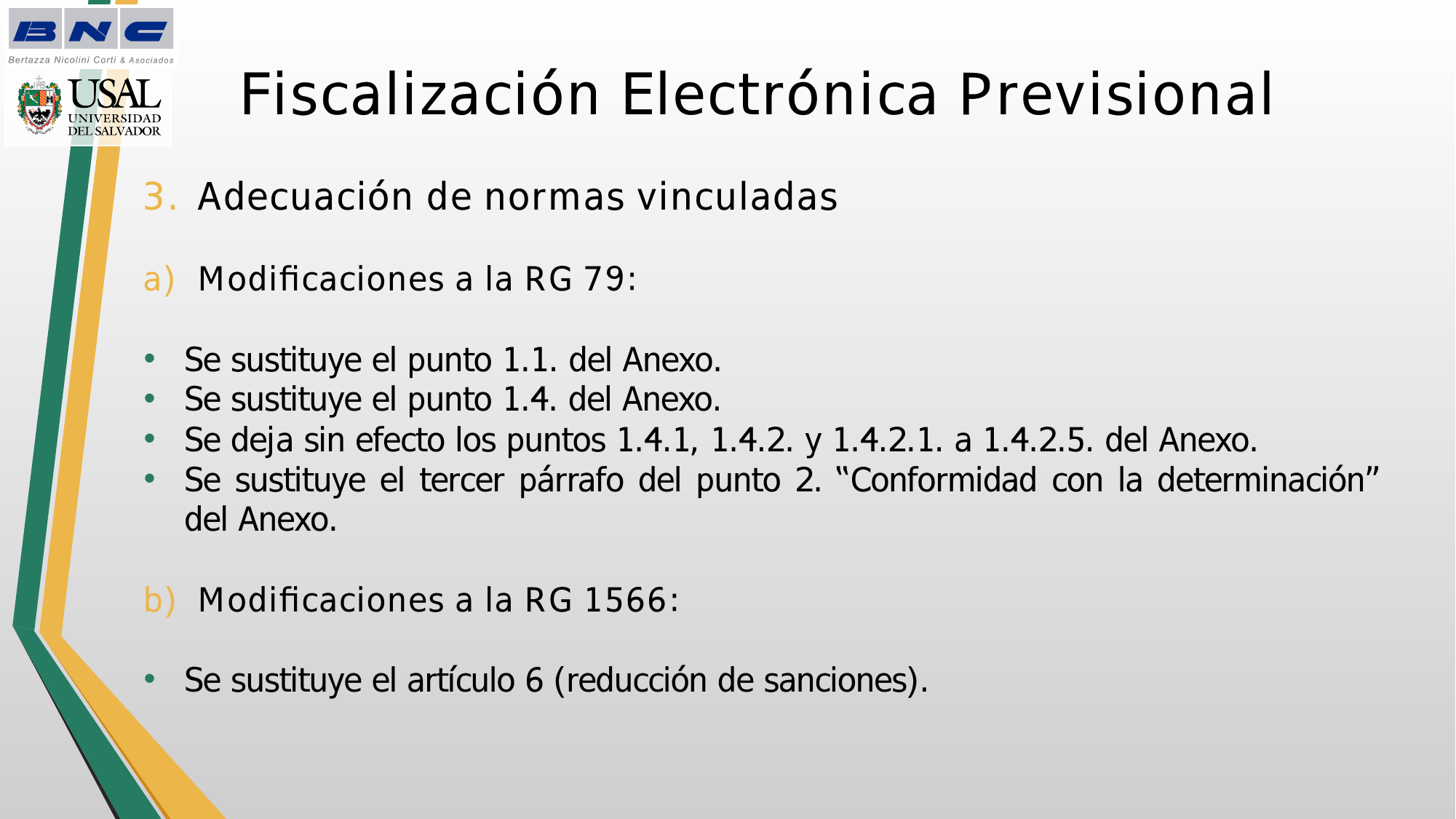

# Fiscalización Electrónica Previsional
Adecuación de normas vinculadas

Modificaciones a la RG 79:

Se sustituye el punto 1.1. del Anexo.
Se sustituye el punto 1.4. del Anexo.
Se deja sin efecto los puntos 1.4.1, 1.4.2. y 1.4.2.1. a 1.4.2.5. del Anexo.
Se sustituye el tercer párrafo del punto 2. “Conformidad con la determinación” del Anexo.

Modificaciones a la RG 1566:

Se sustituye el artículo 6 (reducción de sanciones).